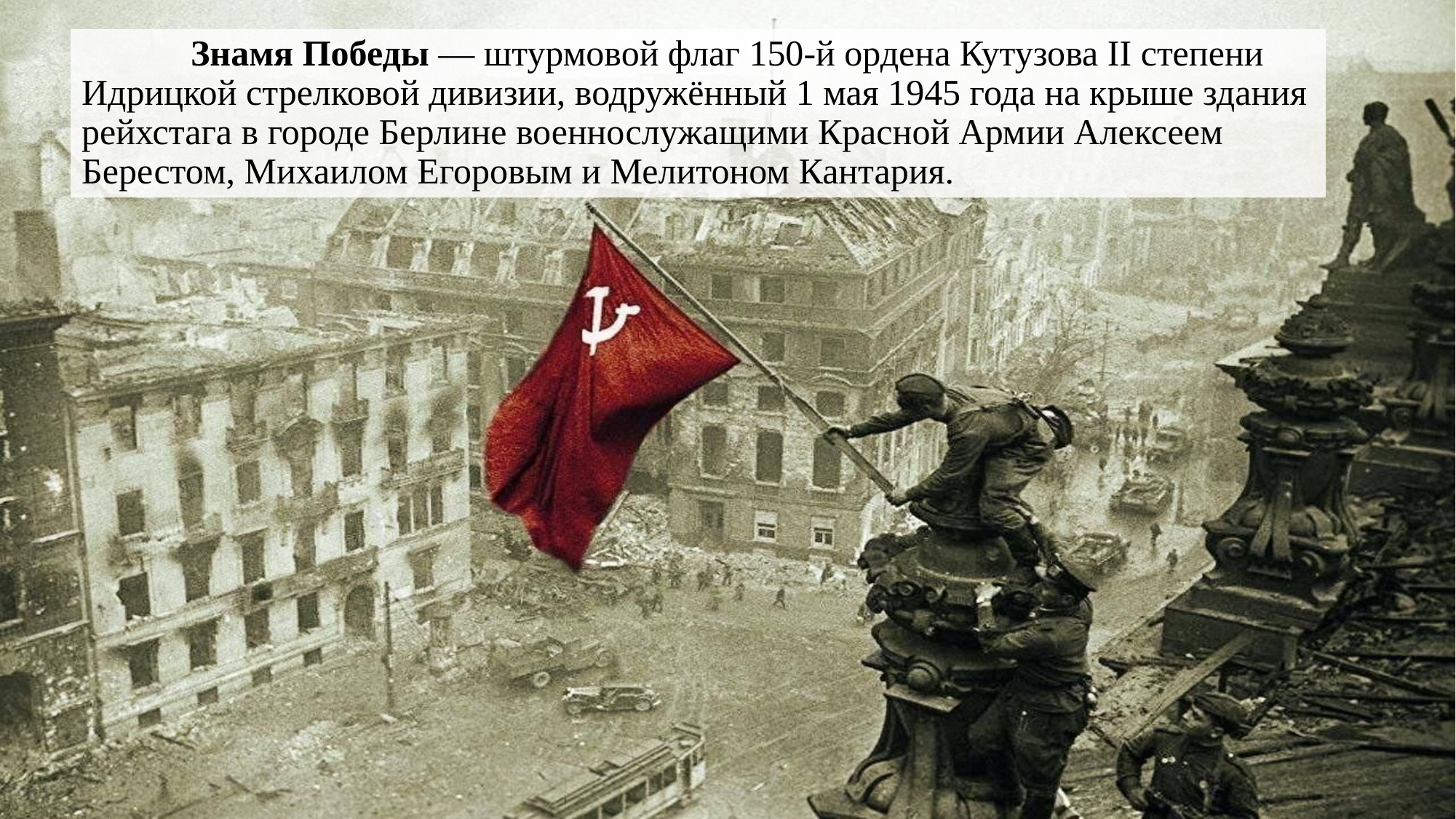

Знамя Победы — штурмовой флаг 150-й ордена Кутузова II степени Идрицкой стрелковой дивизии, водружённый 1 мая 1945 года на крыше здания рейхстага в городе Берлине военнослужащими Красной Армии Алексеем Берестом, Михаилом Егоровым и Мелитоном Кантария.